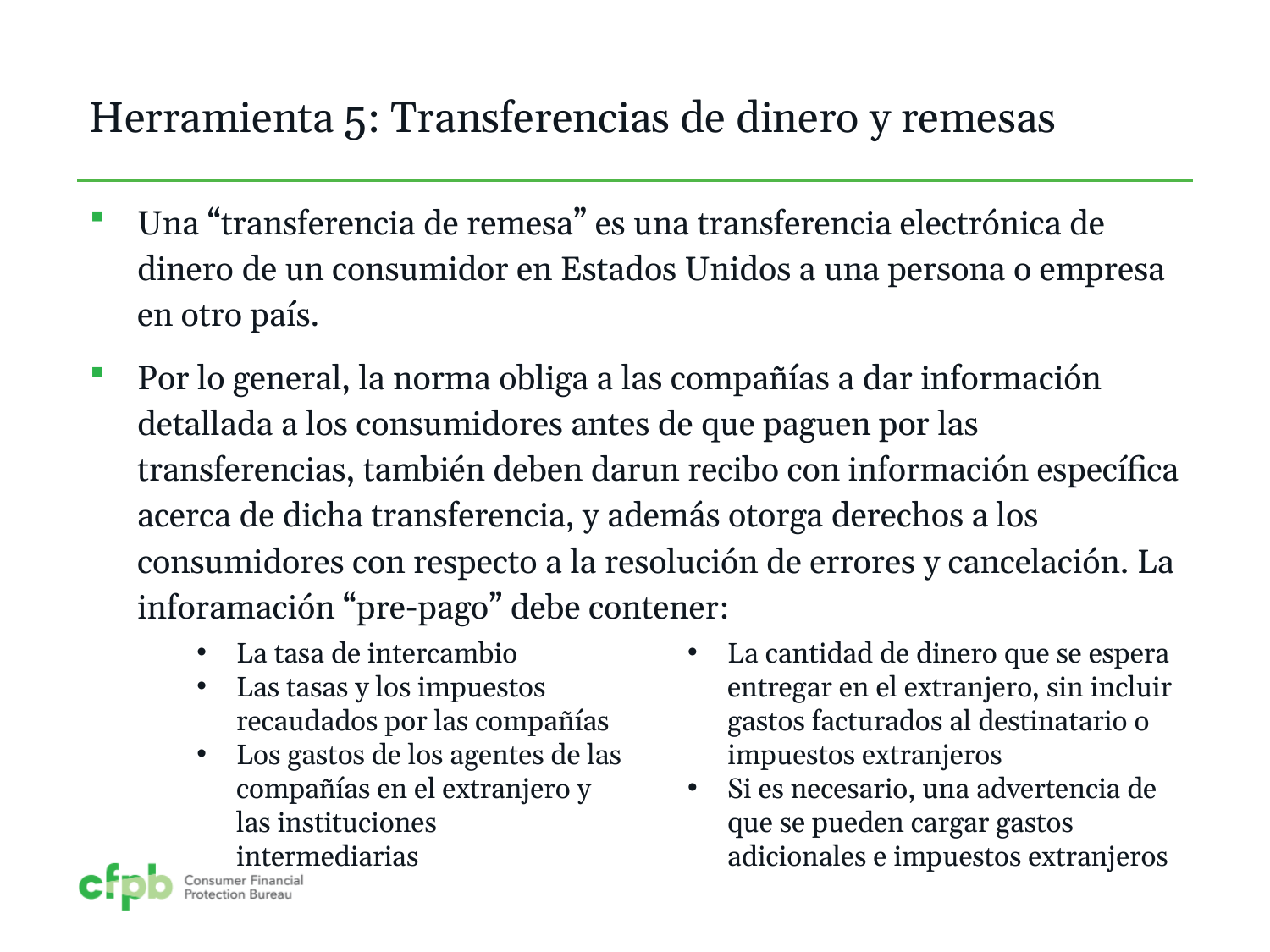

# Herramienta 5: Transferencias de dinero y remesas
Una “transferencia de remesa” es una transferencia electrónica de dinero de un consumidor en Estados Unidos a una persona o empresa en otro país.
Por lo general, la norma obliga a las compañías a dar información detallada a los consumidores antes de que paguen por las transferencias, también deben darun recibo con información específica acerca de dicha transferencia, y además otorga derechos a los consumidores con respecto a la resolución de errores y cancelación. La inforamación “pre-pago” debe contener:

La tasa de intercambio
Las tasas y los impuestos recaudados por las compañías
Los gastos de los agentes de las compañías en el extranjero y las instituciones intermediarias

La cantidad de dinero que se espera entregar en el extranjero, sin incluir gastos facturados al destinatario o impuestos extranjeros
Si es necesario, una advertencia de que se pueden cargar gastos adicionales e impuestos extranjeros